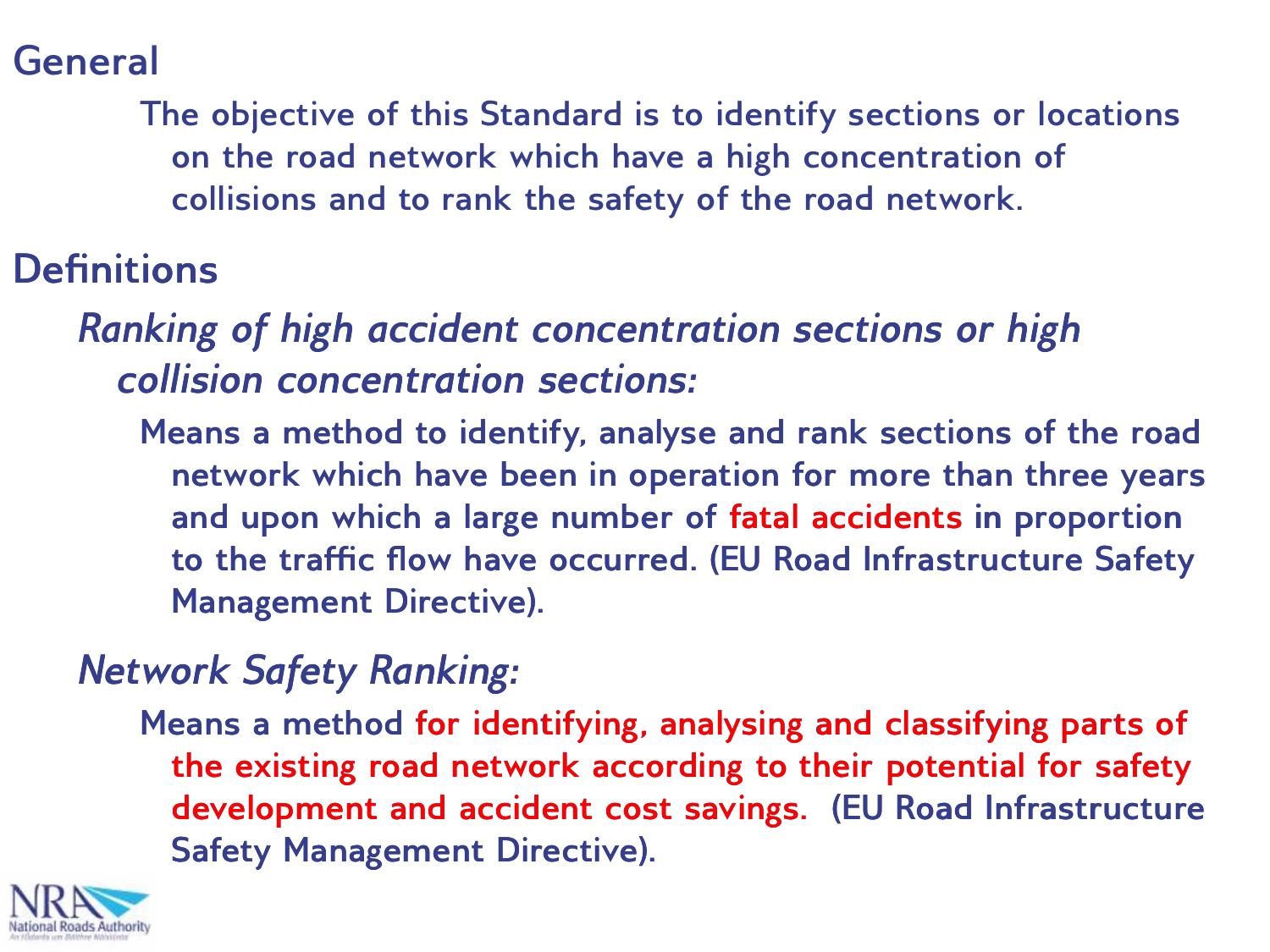

General
The objective of this Standard is to identify sections or locations on the road network which have a high concentration of collisions and to rank the safety of the road network.
Definitions
Ranking of high accident concentration sections or high collision concentration sections:
Means a method to identify, analyse and rank sections of the road network which have been in operation for more than three years and upon which a large number of fatal accidents in proportion to the traffic flow have occurred. (EU Road Infrastructure Safety Management Directive).
Definitions
Ranking of high accident concentration sections or high collision concentration sections:
Means a method to identify, analyse and rank sections of the road network which have been in operation for more than three years and upon which a large number of fatal accidents in proportion to the traffic flow have occurred. (EU Road Infrastructure Safety Management Directive).
Network Safety Ranking:
Means a method for identifying, analysing and classifying parts of the existing road network according to their potential for safety development and accident cost savings.  (EU Road Infrastructure Safety Management Directive).
Network Safety Ranking:
Means a method for identifying, analysing and classifying parts of the existing road network according to their potential for safety development and accident cost savings.  (EU Road Infrastructure Safety Management Directive).